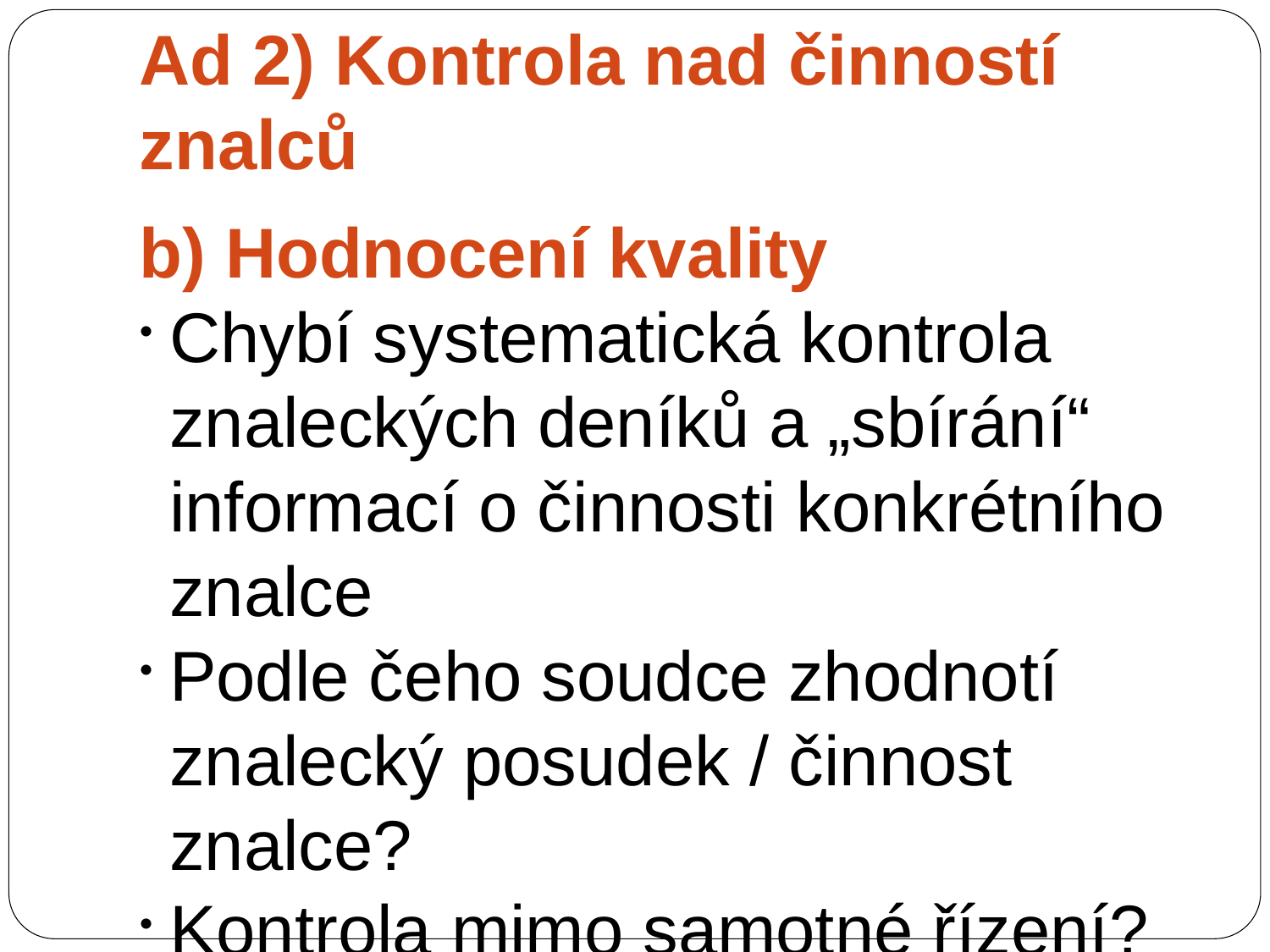

Ad 2) Kontrola nad činností znalců
b) Hodnocení kvality
Chybí systematická kontrola znaleckých deníků a „sbírání“ informací o činnosti konkrétního znalce
Podle čeho soudce zhodnotí znalecký posudek / činnost znalce?
Kontrola mimo samotné řízení?